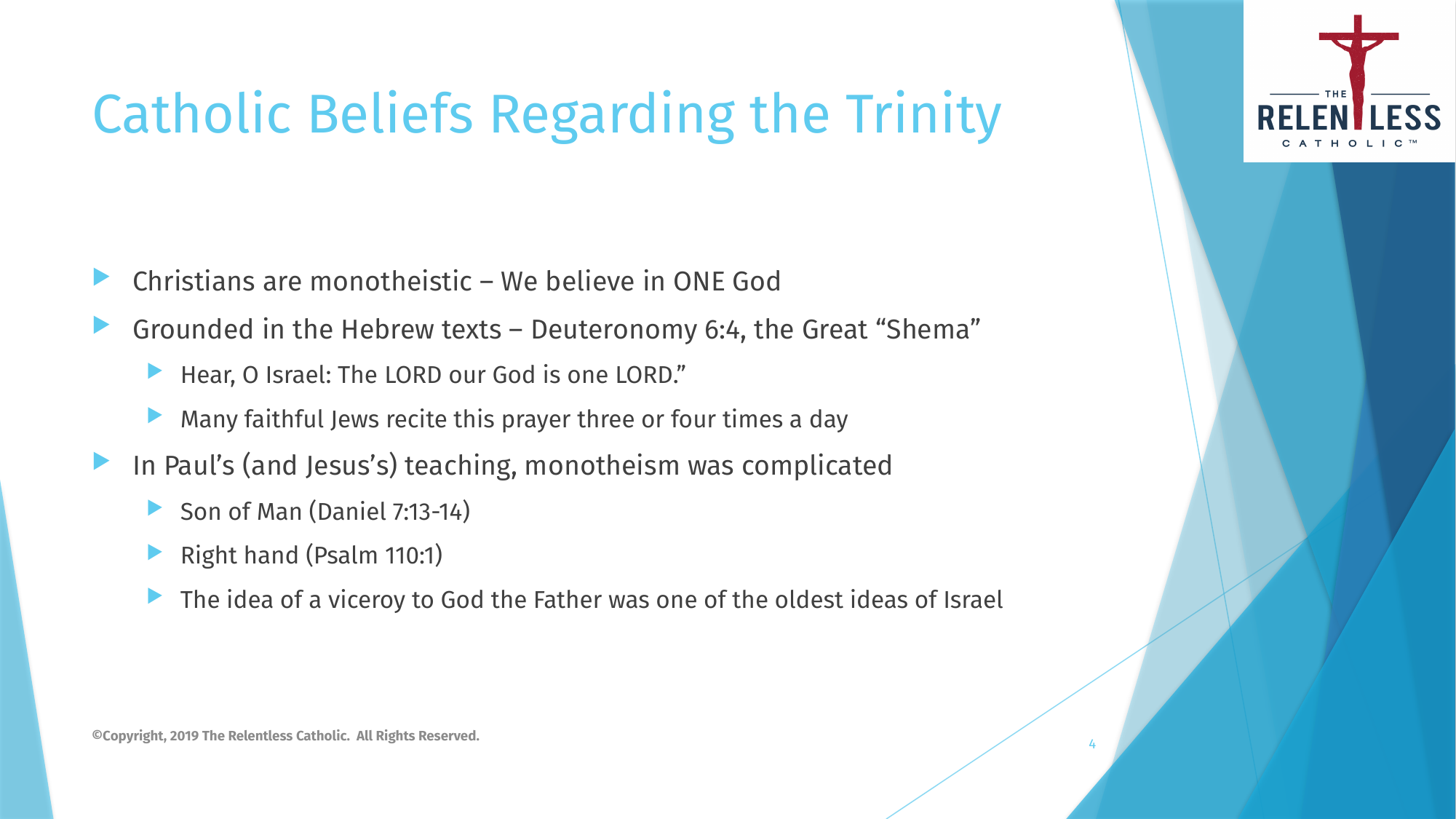

# Catholic Beliefs Regarding the Trinity
Christians are monotheistic – We believe in ONE God
Grounded in the Hebrew texts – Deuteronomy 6:4, the Great “Shema”
Hear, O Israel: The Lord our God is one Lord.”
Many faithful Jews recite this prayer three or four times a day
In Paul’s (and Jesus’s) teaching, monotheism was complicated
Son of Man (Daniel 7:13-14)
Right hand (Psalm 110:1)
The idea of a viceroy to God the Father was one of the oldest ideas of Israel

©Copyright, 2019 The Relentless Catholic.  All Rights Reserved.

4